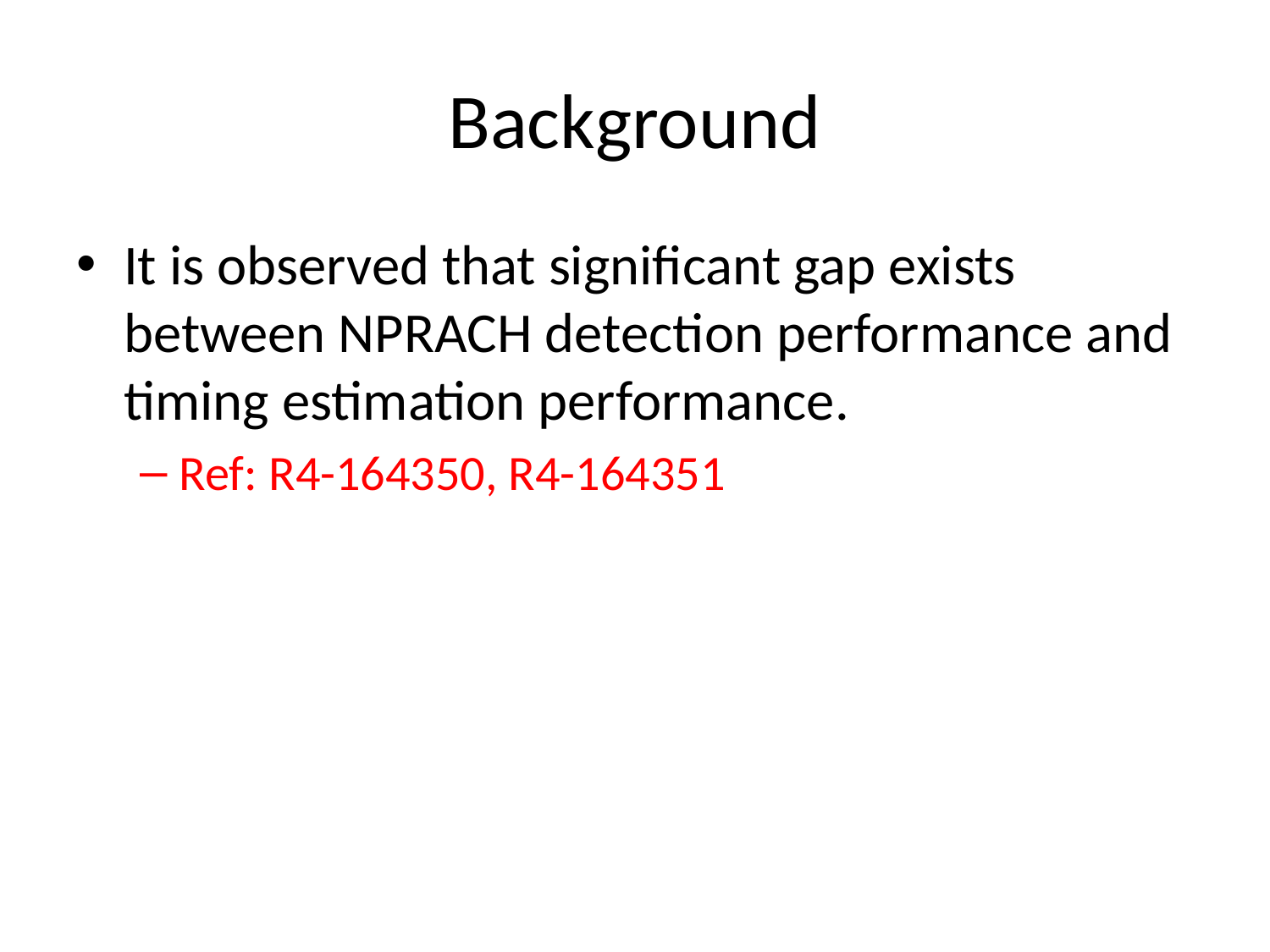

# Background
It is observed that significant gap exists between NPRACH detection performance and timing estimation performance.
Ref: R4-164350, R4-164351